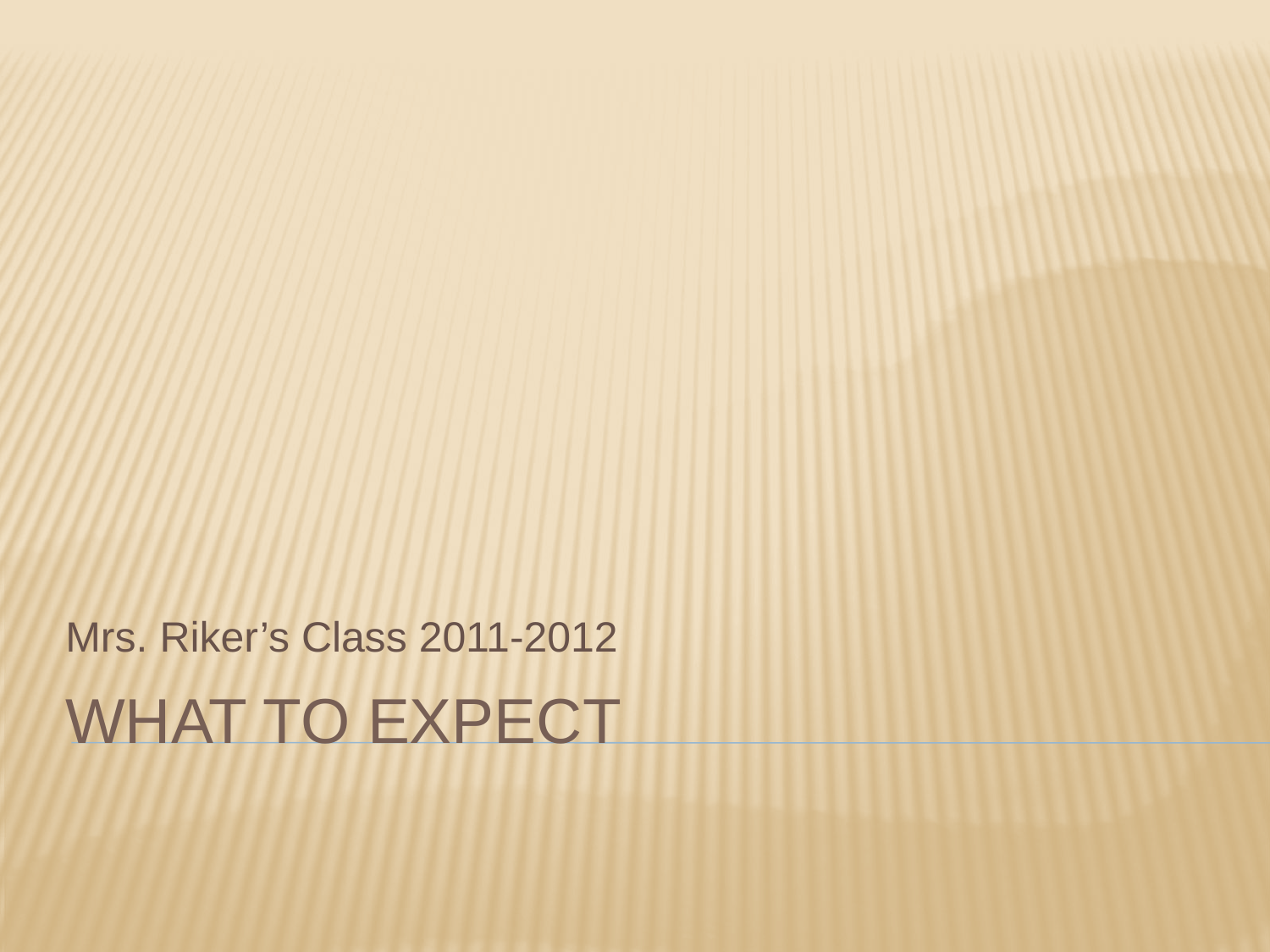

Mrs. Riker’s Class 2011-2012
# What to Expect